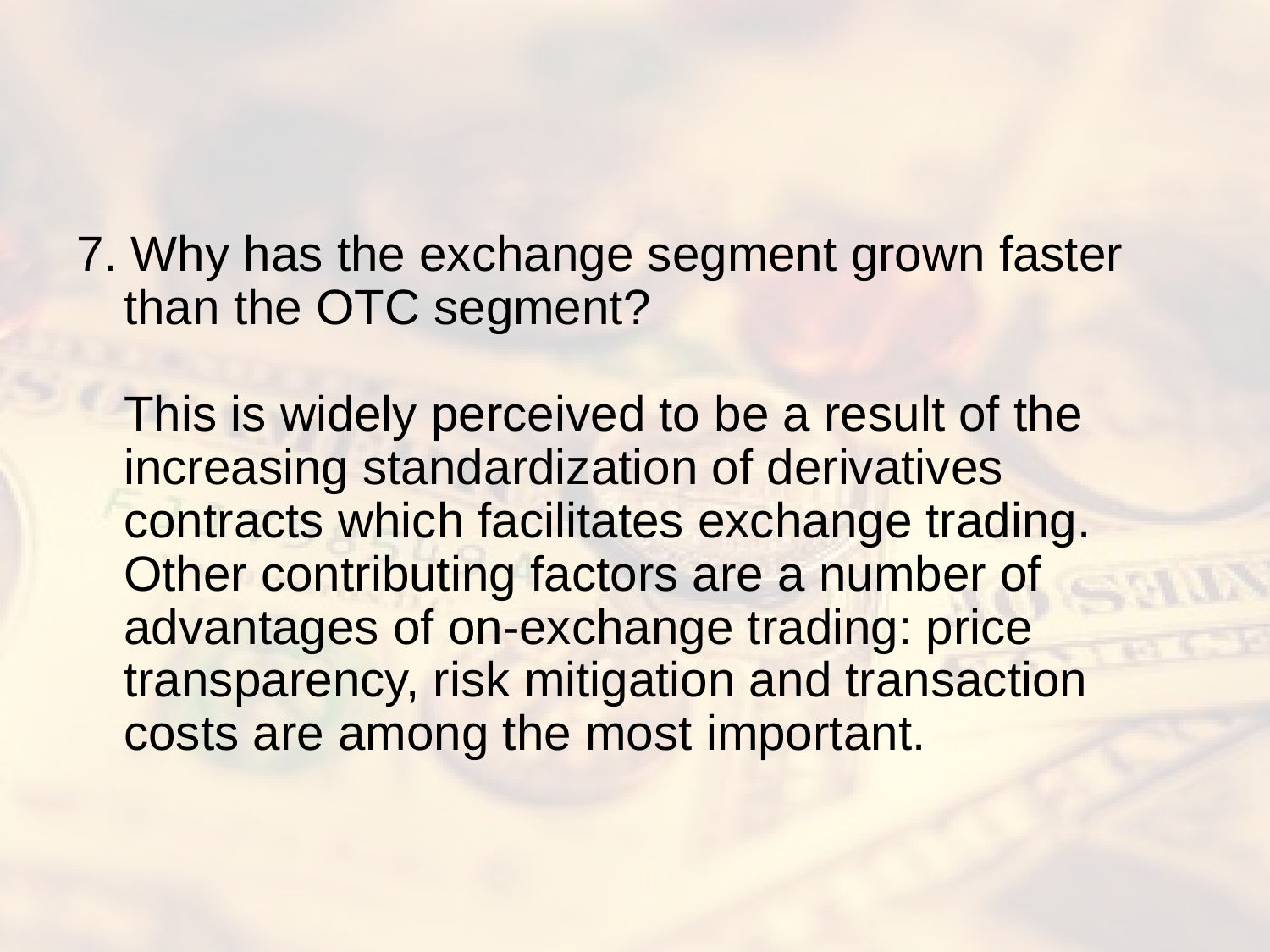

#
7. Why has the exchange segment grown faster than the OTC segment?
This is widely perceived to be a result of the increasing standardization of derivatives contracts which facilitates exchange trading. Other contributing factors are a number of advantages of on-exchange trading: price transparency, risk mitigation and transaction costs are among the most important.